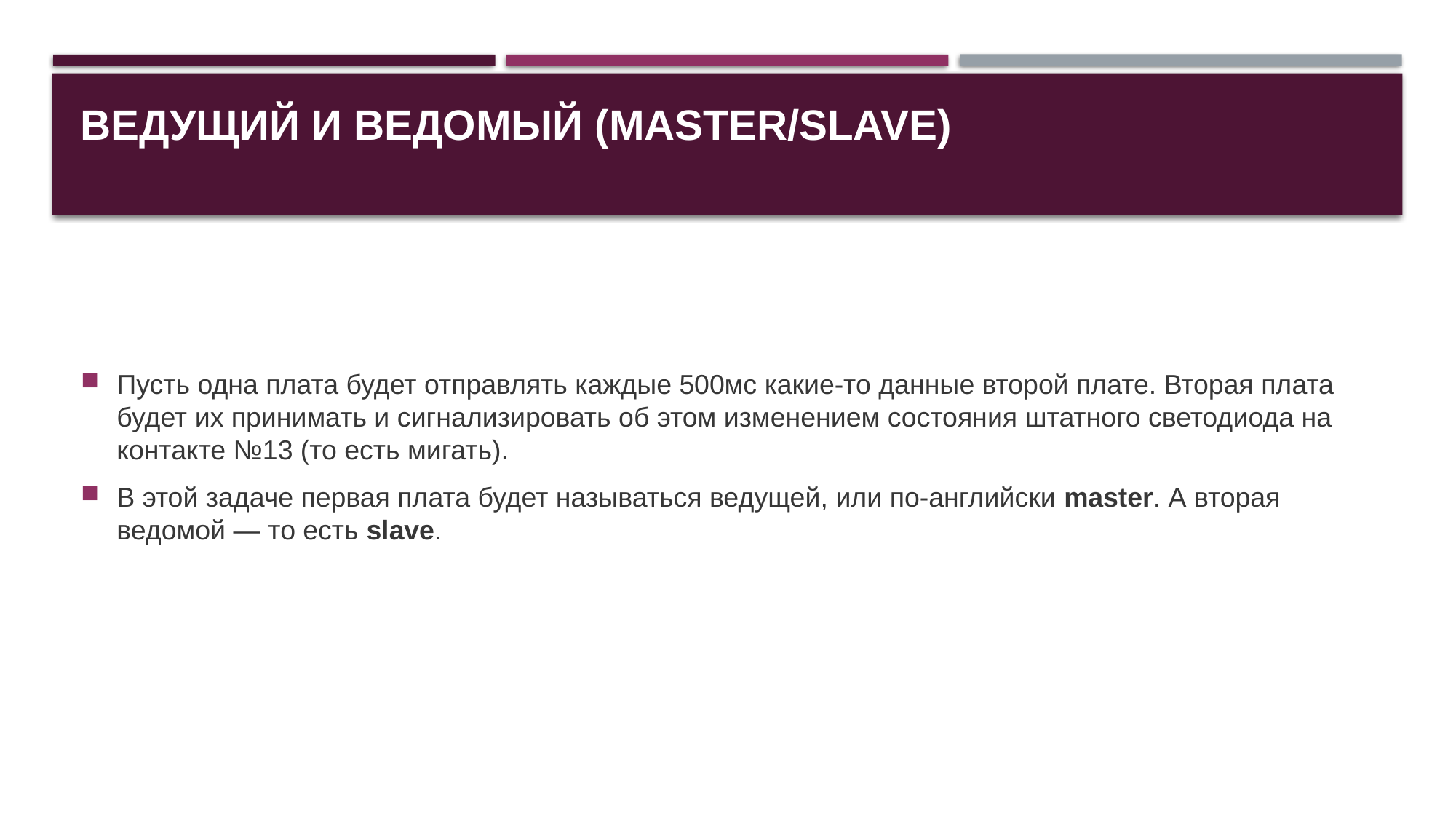

# Ведущий и ведомый (master/slave)
Пусть одна плата будет отправлять каждые 500мс какие-то данные второй плате. Вторая плата будет их принимать и сигнализировать об этом изменением состояния штатного светодиода на контакте №13 (то есть мигать).
В этой задаче первая плата будет называться ведущей, или по-английски master. А вторая ведомой — то есть slave.